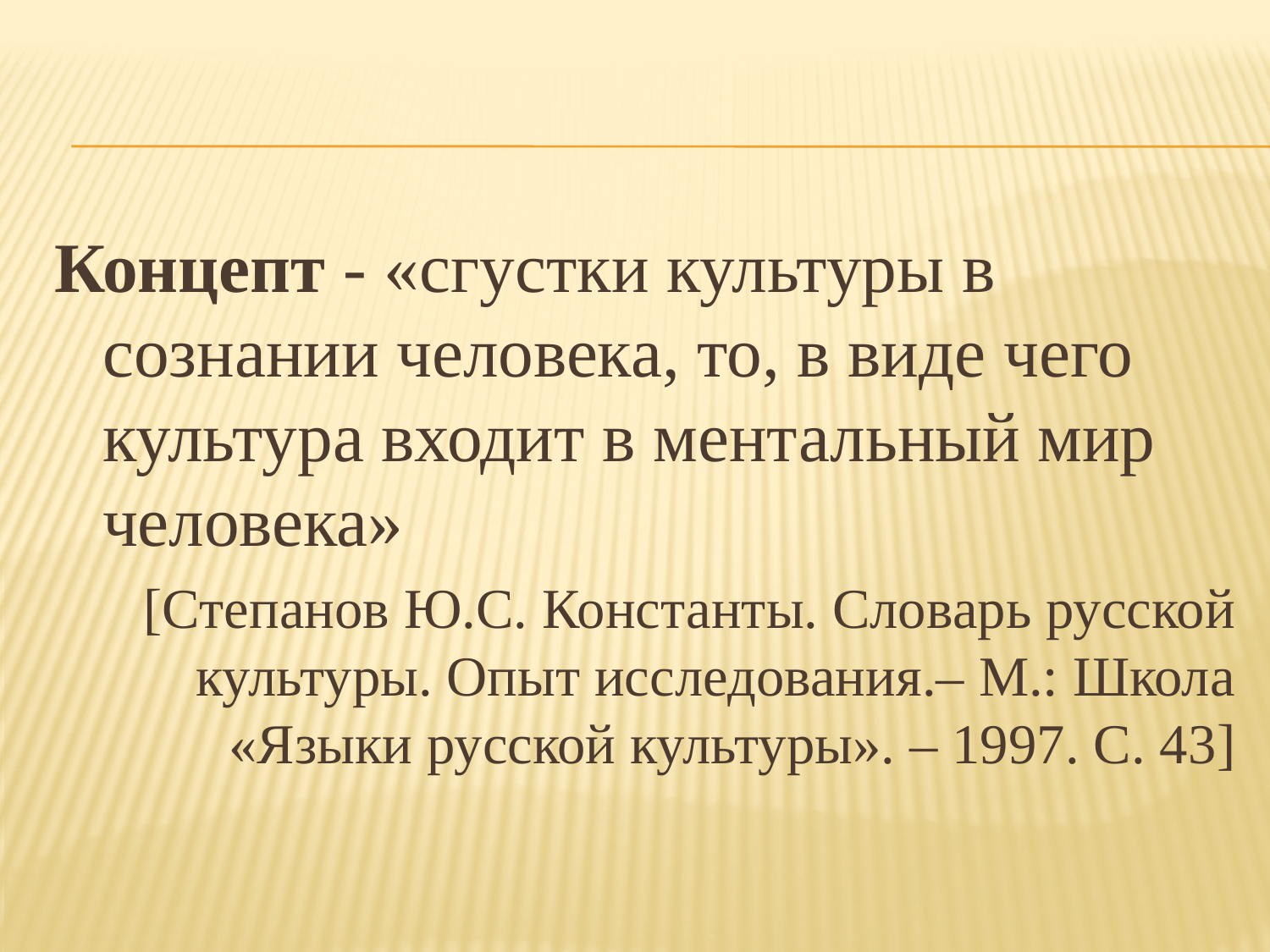

#
Концепт - «сгустки культуры в сознании человека, то, в виде чего культура входит в ментальный мир человека»
 [Степанов Ю.С. Константы. Словарь русской культуры. Опыт исследования.– М.: Школа «Языки русской культуры». – 1997. С. 43]